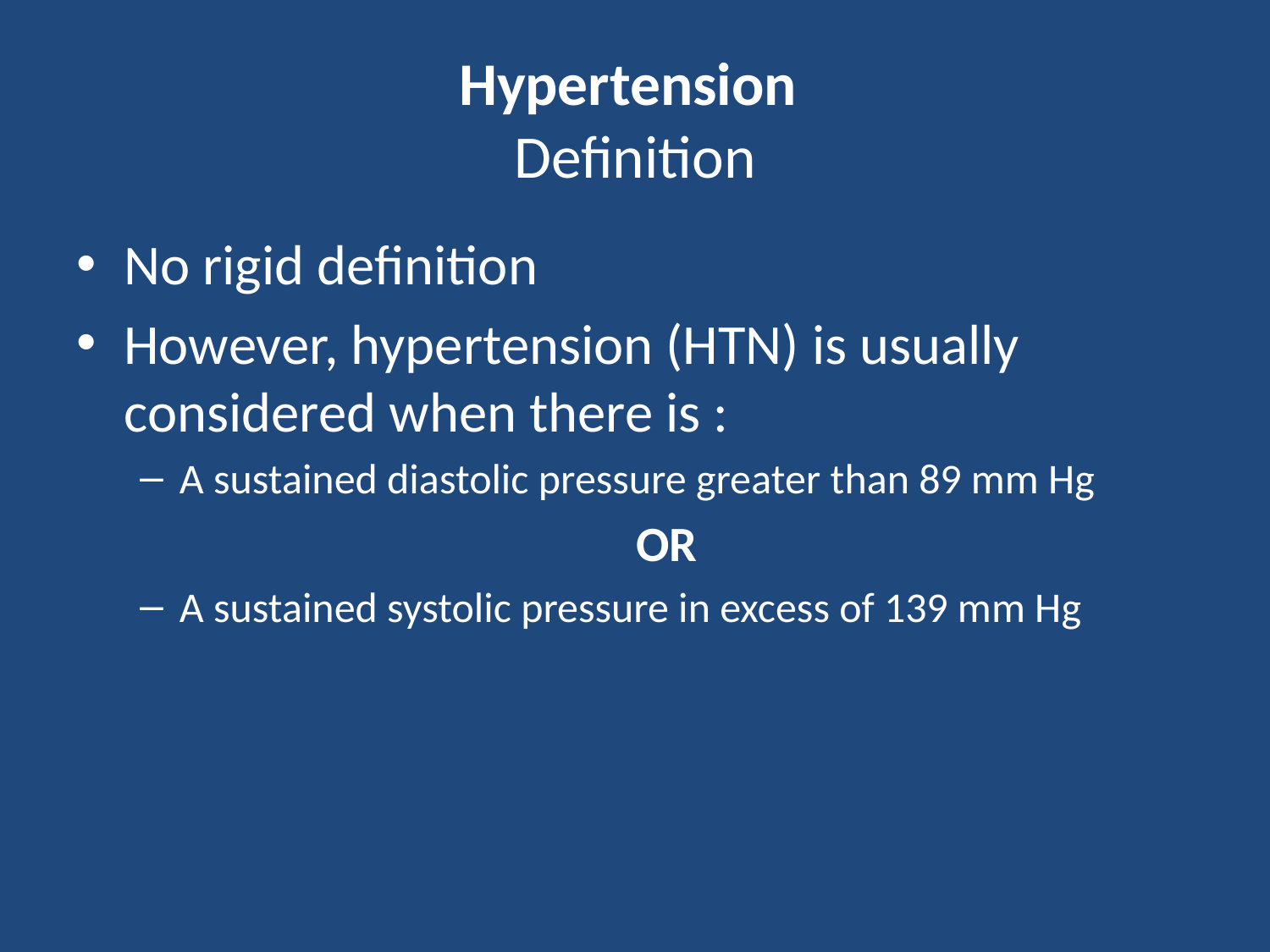

# Hypertension Definition
No rigid definition
However, hypertension (HTN) is usually considered when there is :
A sustained diastolic pressure greater than 89 mm Hg
OR
A sustained systolic pressure in excess of 139 mm Hg